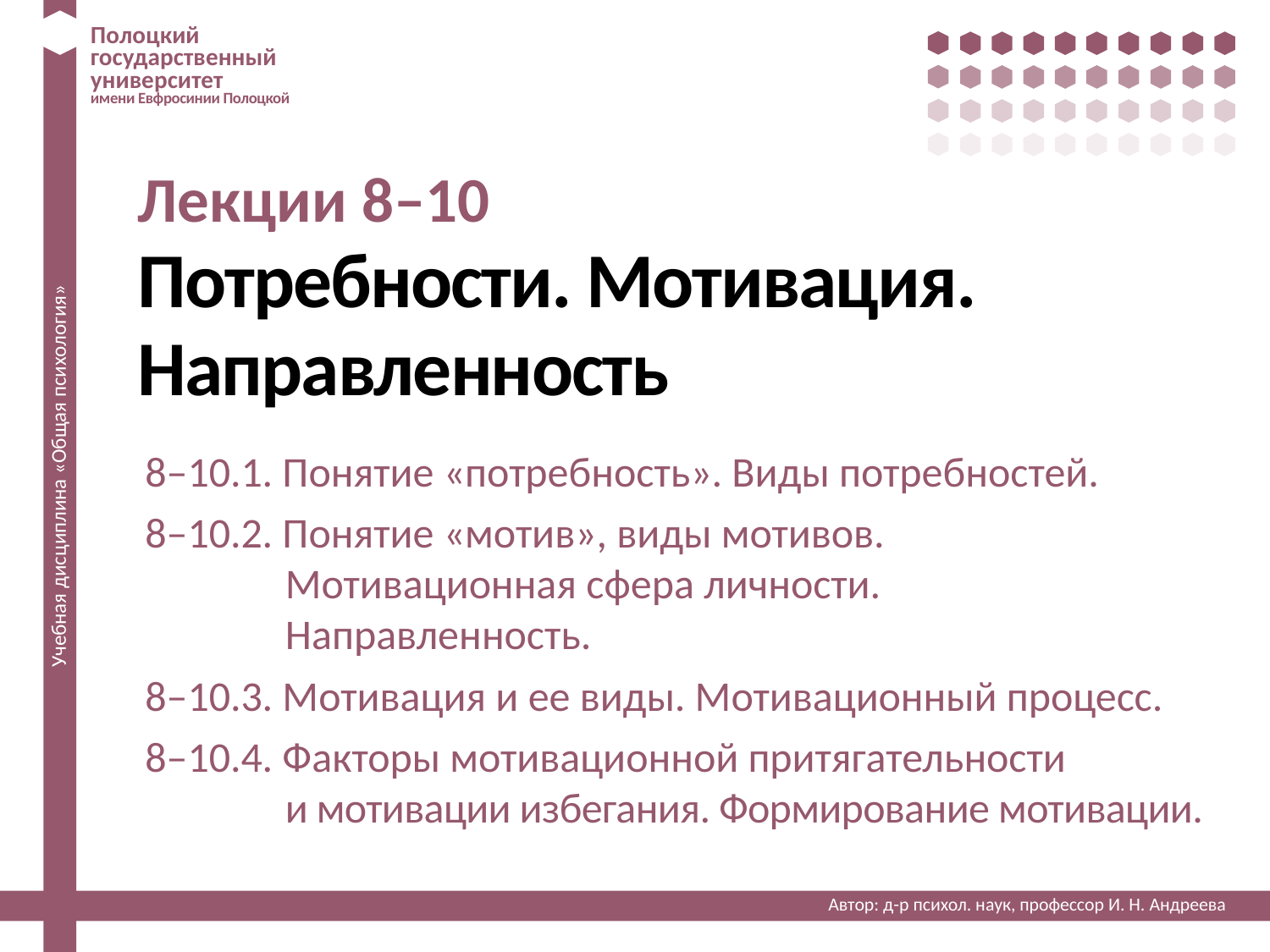

# Лекции 8–10 Потребности. Мотивация. Направленность

8–10.1. Понятие «потребность». Виды потребностей.
8–10.2. Понятие «мотив», виды мотивов.
Мотивационная сфера личности.
Направленность.
8–10.3. Мотивация и ее виды. Мотивационный процесс.
8–10.4. Факторы мотивационной притягательности
и мотивации избегания. Формирование мотивации.